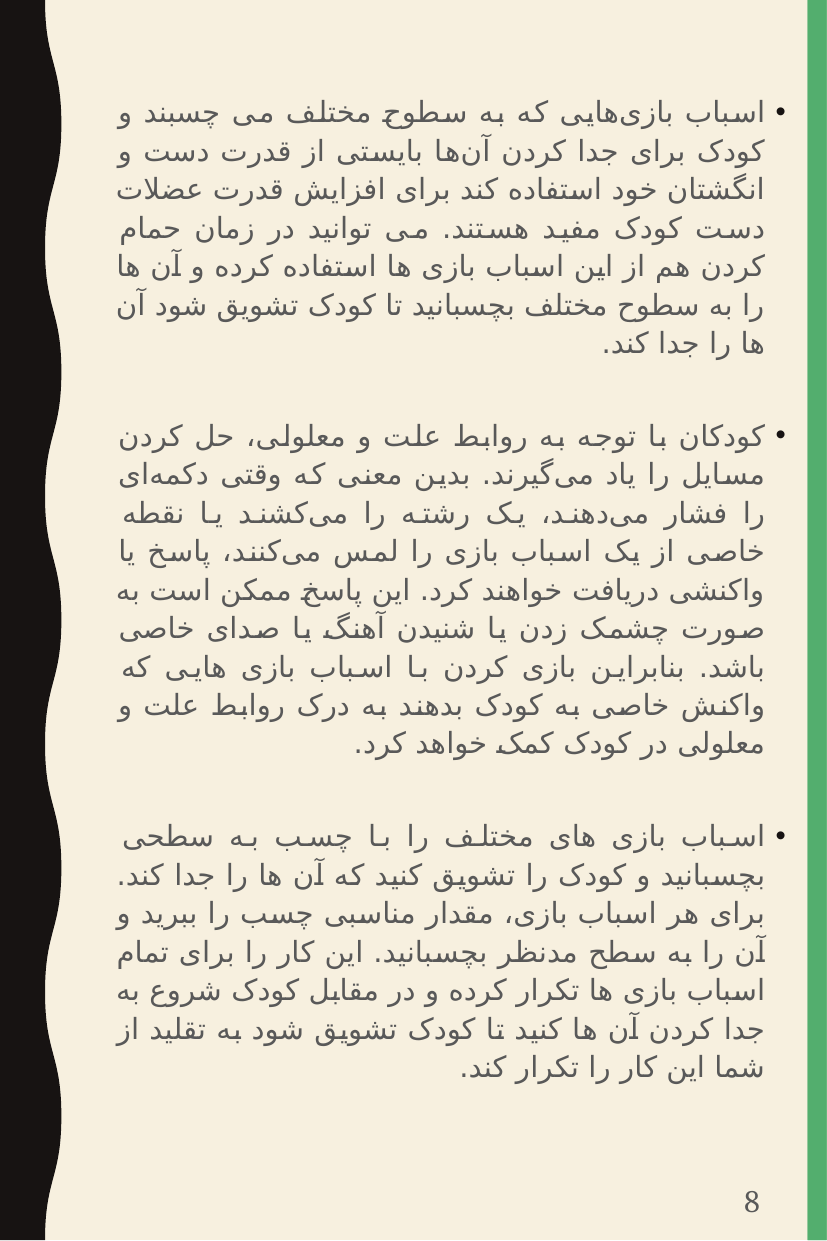

اسباب بازی‌هایی که به سطوح مختلف می چسبند و کودک برای جدا کردن آن‌ها بایستی از قدرت دست و انگشتان خود استفاده کند برای افزایش قدرت عضلات دست کودک مفید هستند. می توانید در زمان حمام کردن هم از این اسباب بازی ها استفاده کرده و آن ها را به سطوح مختلف بچسبانید تا کودک تشویق شود آن ها را جدا کند.

کودکان با توجه به روابط علت و معلولی، حل کردن مسایل را یاد می‌گیرند. بدین معنی که وقتی دکمه‌ای را فشار می‌دهند، یک رشته را می‌کشند یا نقطه خاصی از یک اسباب بازی را لمس می‌کنند، پاسخ یا واکنشی دریافت خواهند کرد. این پاسخ ممکن است به صورت چشمک زدن یا شنیدن آهنگ یا صدای خاصی باشد. بنابراین بازی کردن با اسباب بازی هایی که واکنش خاصی به کودک بدهند به درک روابط علت و معلولی در کودک کمک خواهد کرد.

اسباب بازی های مختلف را با چسب به سطحی بچسبانید و کودک را تشویق کنید که آن ها را جدا کند. برای هر اسباب بازی، مقدار مناسبی چسب را ببرید و آن را به سطح مدنظر بچسبانید. این کار را برای تمام اسباب بازی ها تکرار کرده و در مقابل کودک شروع به جدا کردن آن ها کنید تا کودک تشویق شود به تقلید از شما این کار را تکرار کند.

8